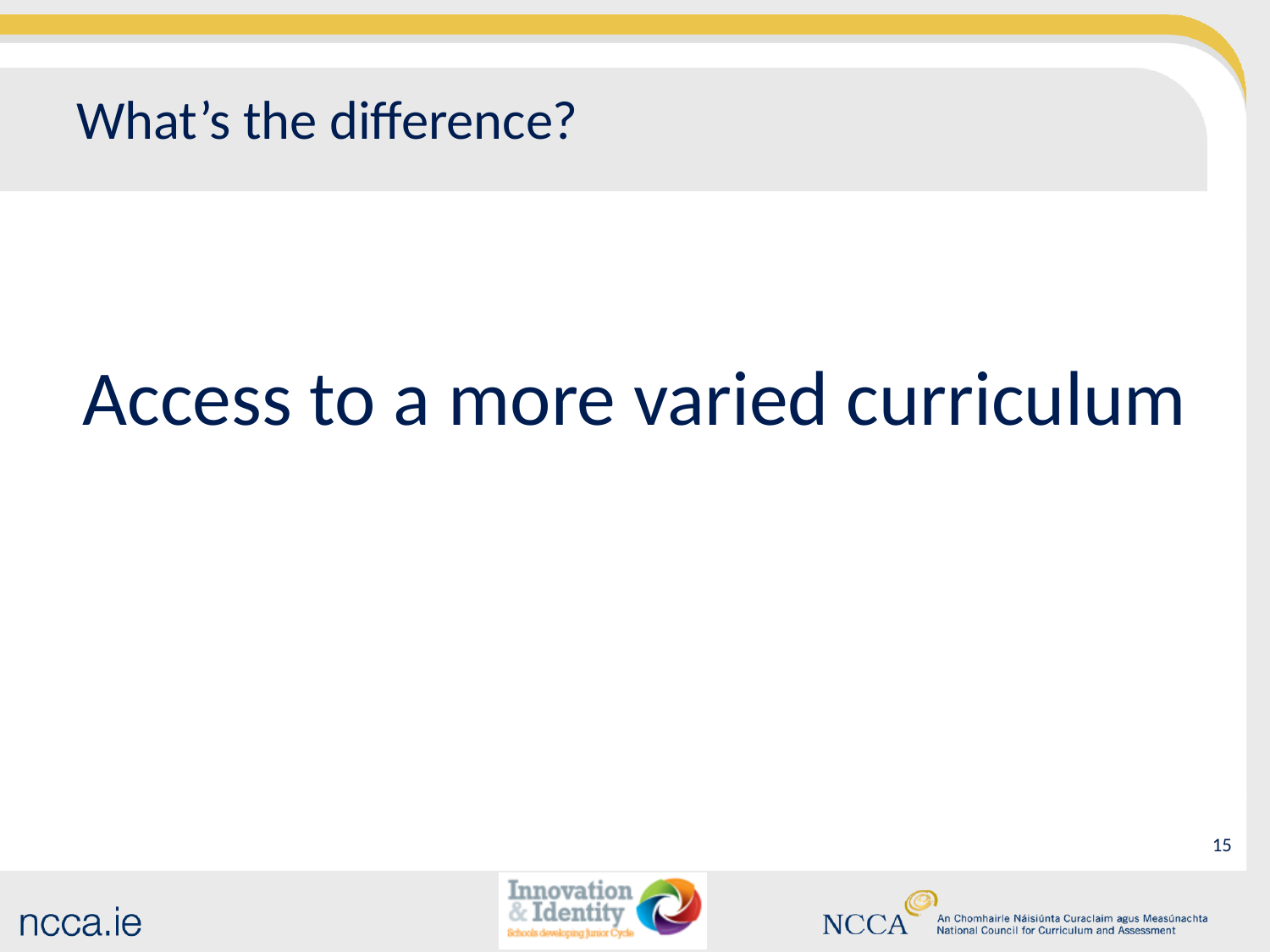

# What’s the difference?

Access to a more varied curriculum
15